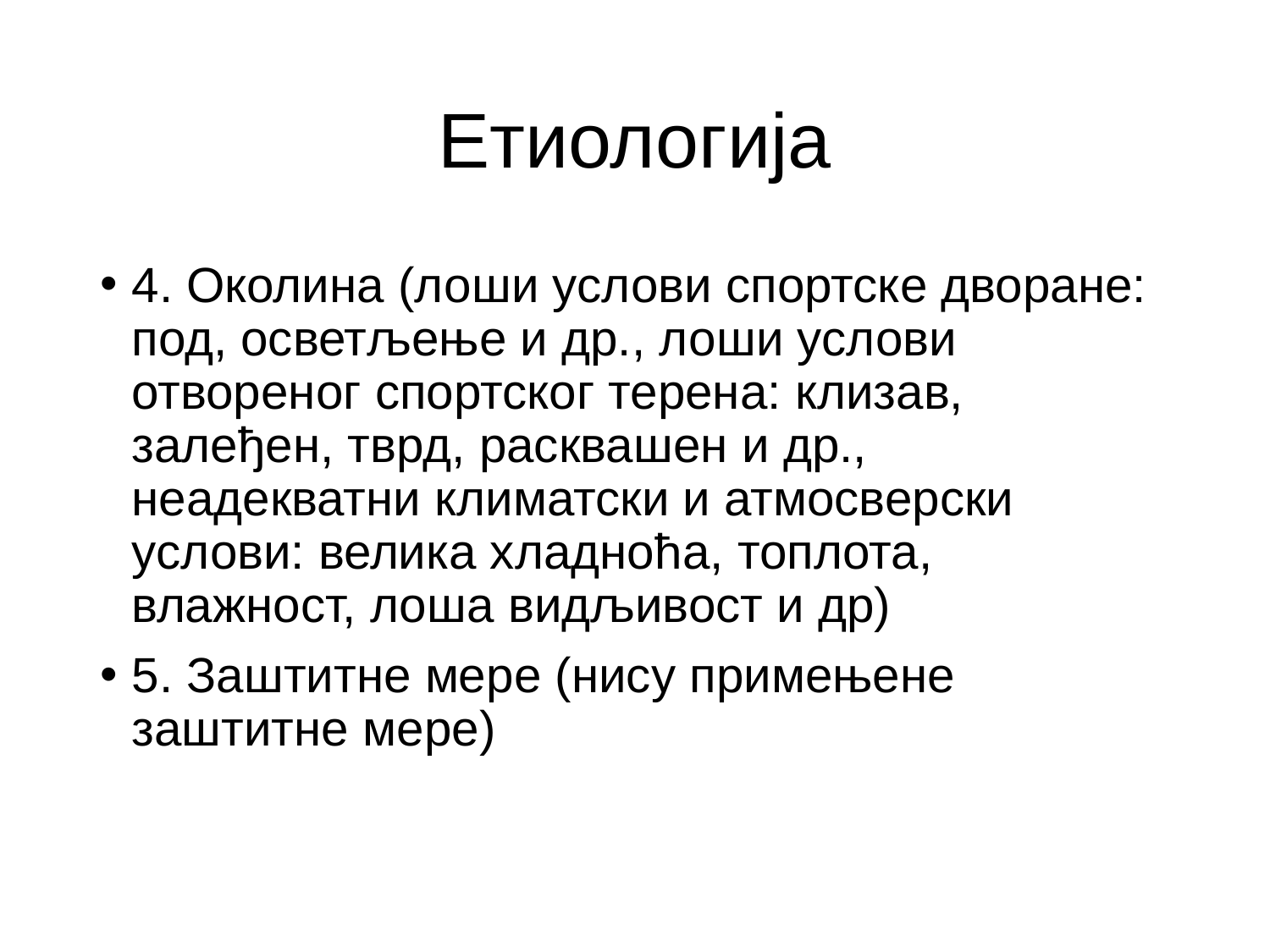

# Етиологија
4. Околина (лоши услови спортске дворане: под, осветљење и др., лоши услови отвореног спортског терена: клизав, залеђен, тврд, расквашен и др., неадекватни климатски и атмосверски услови: велика хладноћа, топлота, влажност, лоша видљивост и др)
5. Заштитне мере (нису примењене заштитне мере)